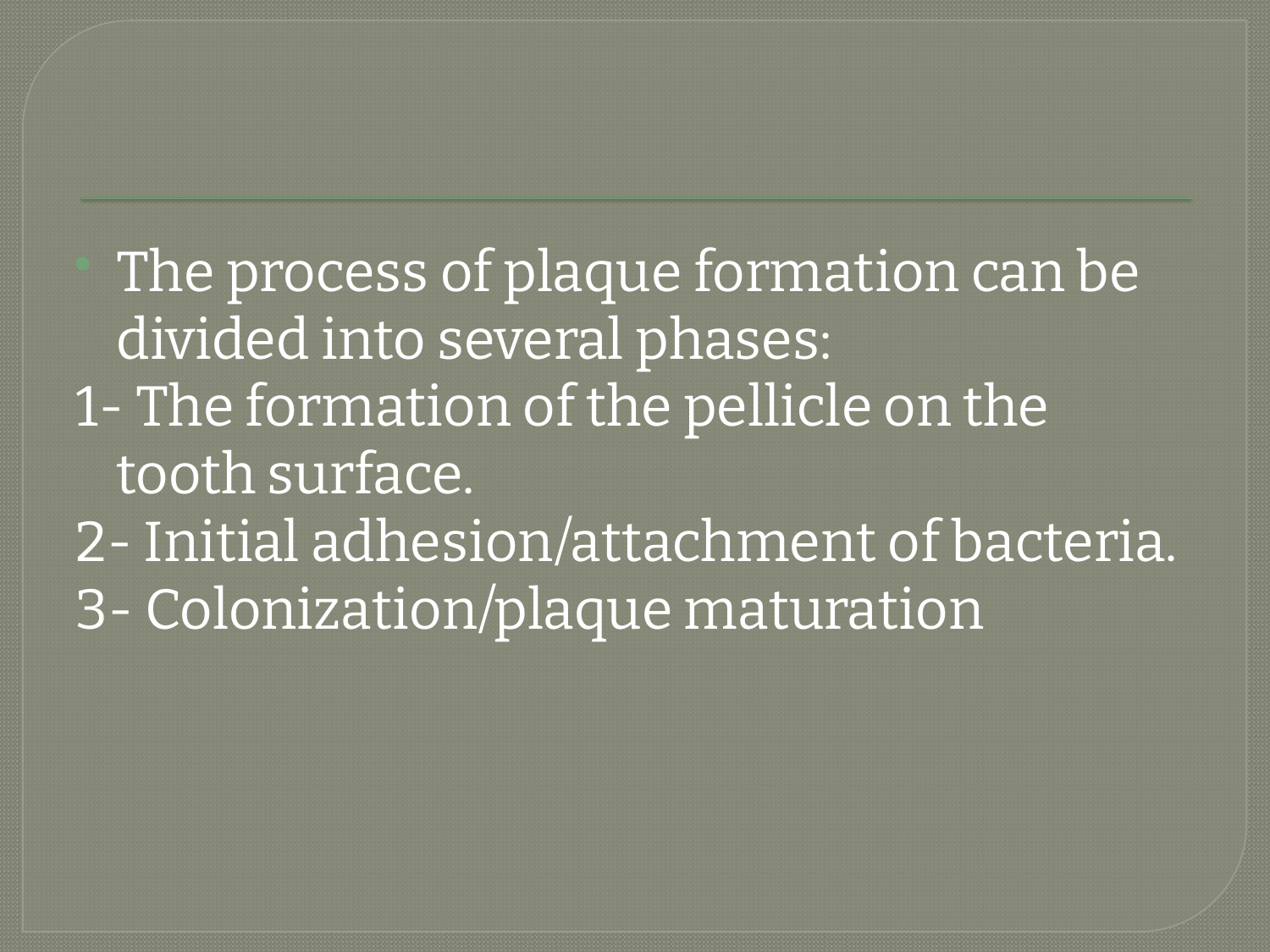

#
The process of plaque formation can be divided into several phases:
1- The formation of the pellicle on the tooth surface.
2- Initial adhesion/attachment of bacteria.
3- Colonization/plaque maturation